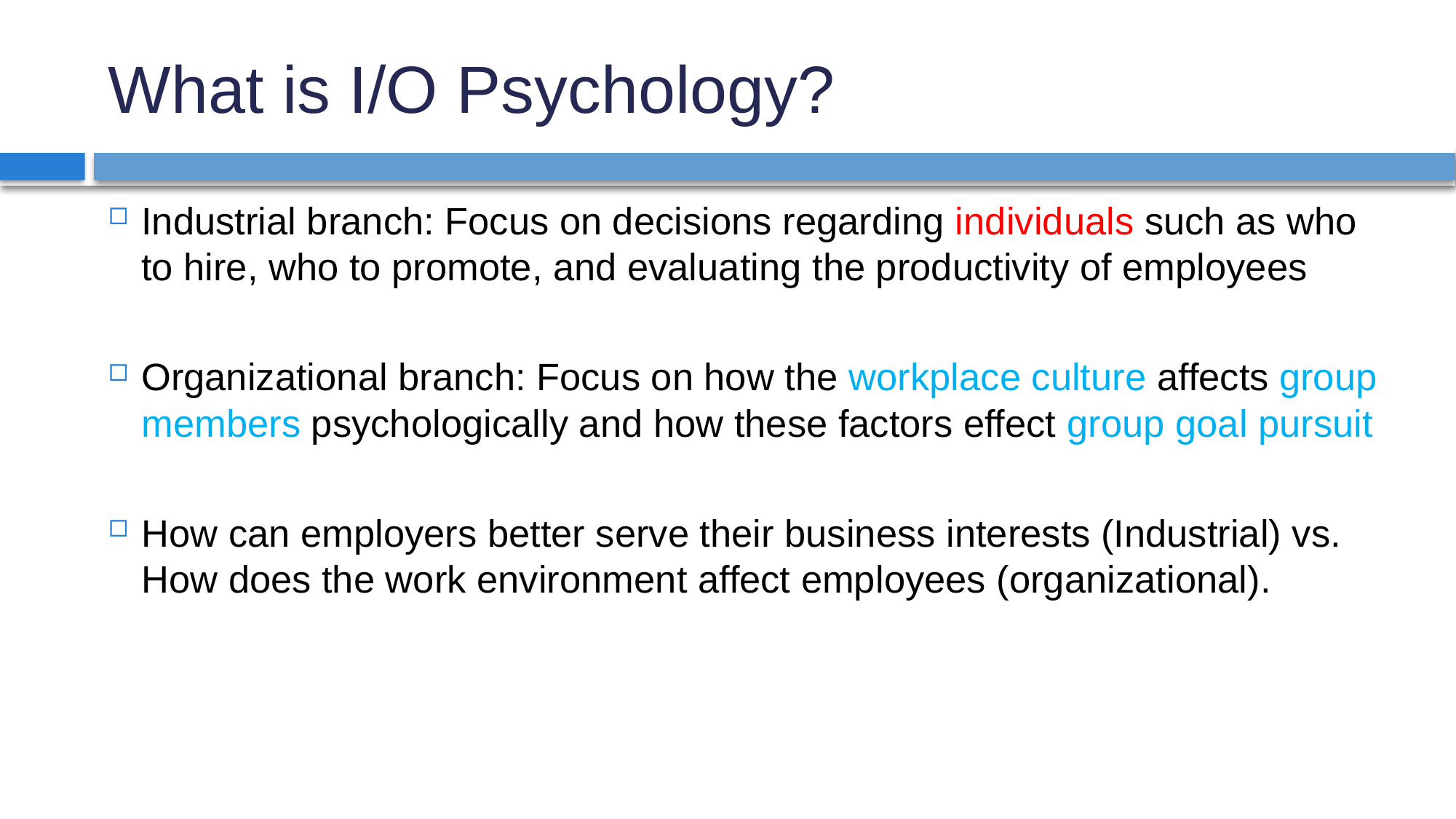

# What is I/O Psychology?
Industrial branch: Focus on decisions regarding individuals such as who to hire, who to promote, and evaluating the productivity of employees

Organizational branch: Focus on how the workplace culture affects group members psychologically and how these factors effect group goal pursuit

How can employers better serve their business interests (Industrial) vs. How does the work environment affect employees (organizational).